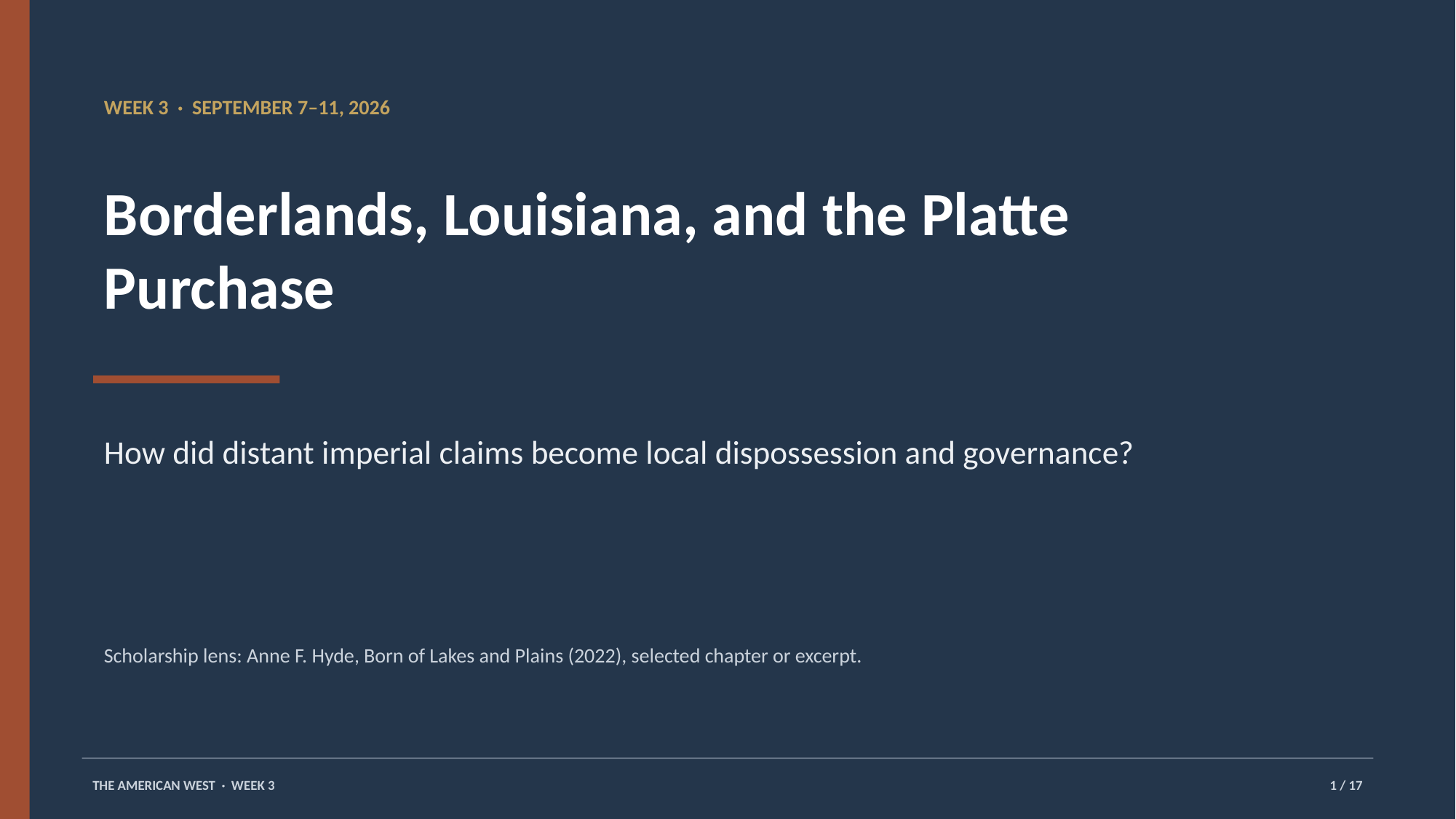

WEEK 3  ·  SEPTEMBER 7–11, 2026
Borderlands, Louisiana, and the Platte Purchase

How did distant imperial claims become local dispossession and governance?
Scholarship lens: Anne F. Hyde, Born of Lakes and Plains (2022), selected chapter or excerpt.

THE AMERICAN WEST  ·  WEEK 3
1 / 17